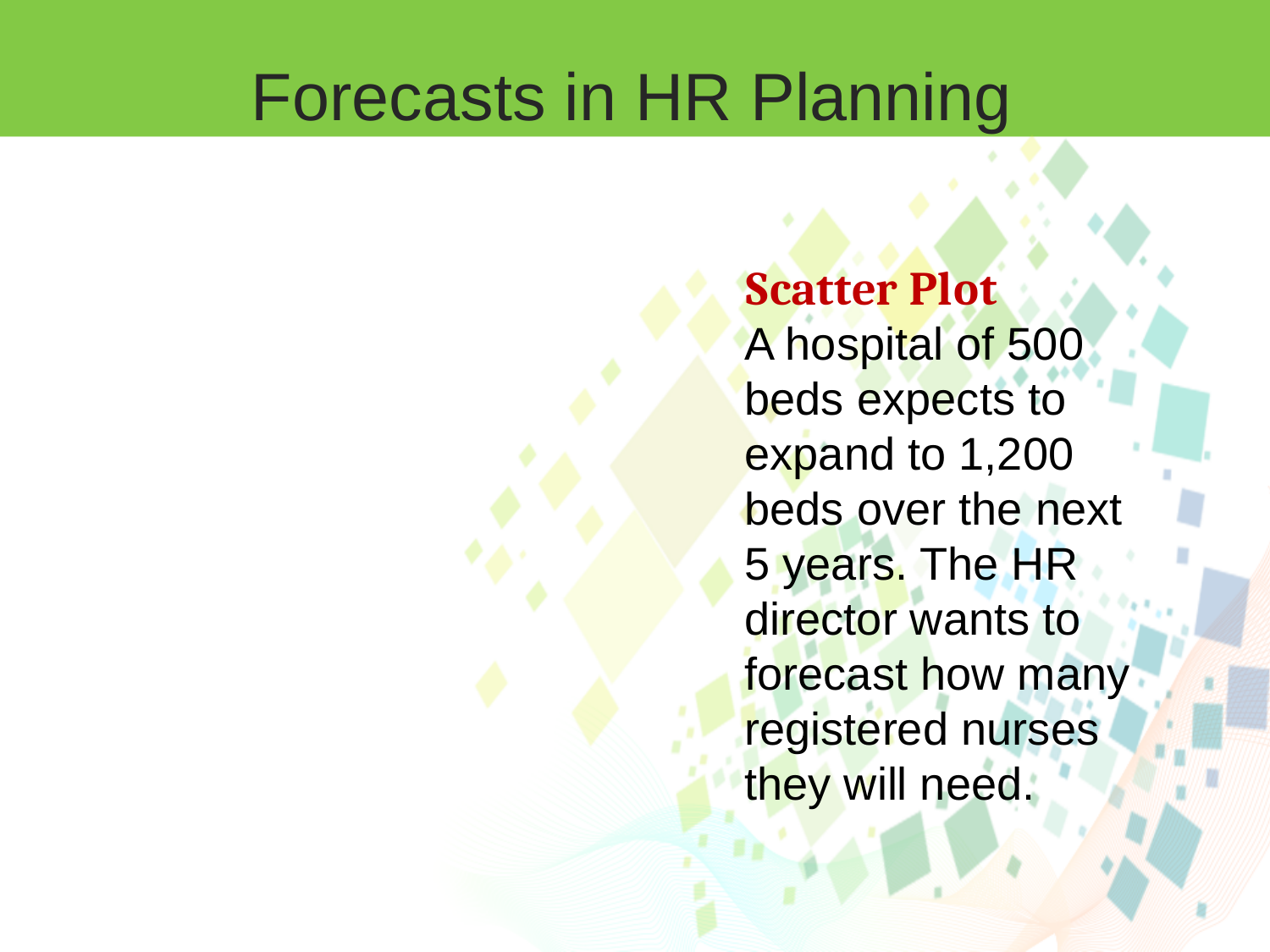

Forecasts in HR Planning
Scatter Plot
A hospital of 500 beds expects to expand to 1,200 beds over the next
5 years. The HR director wants to forecast how many registered nurses they will need.